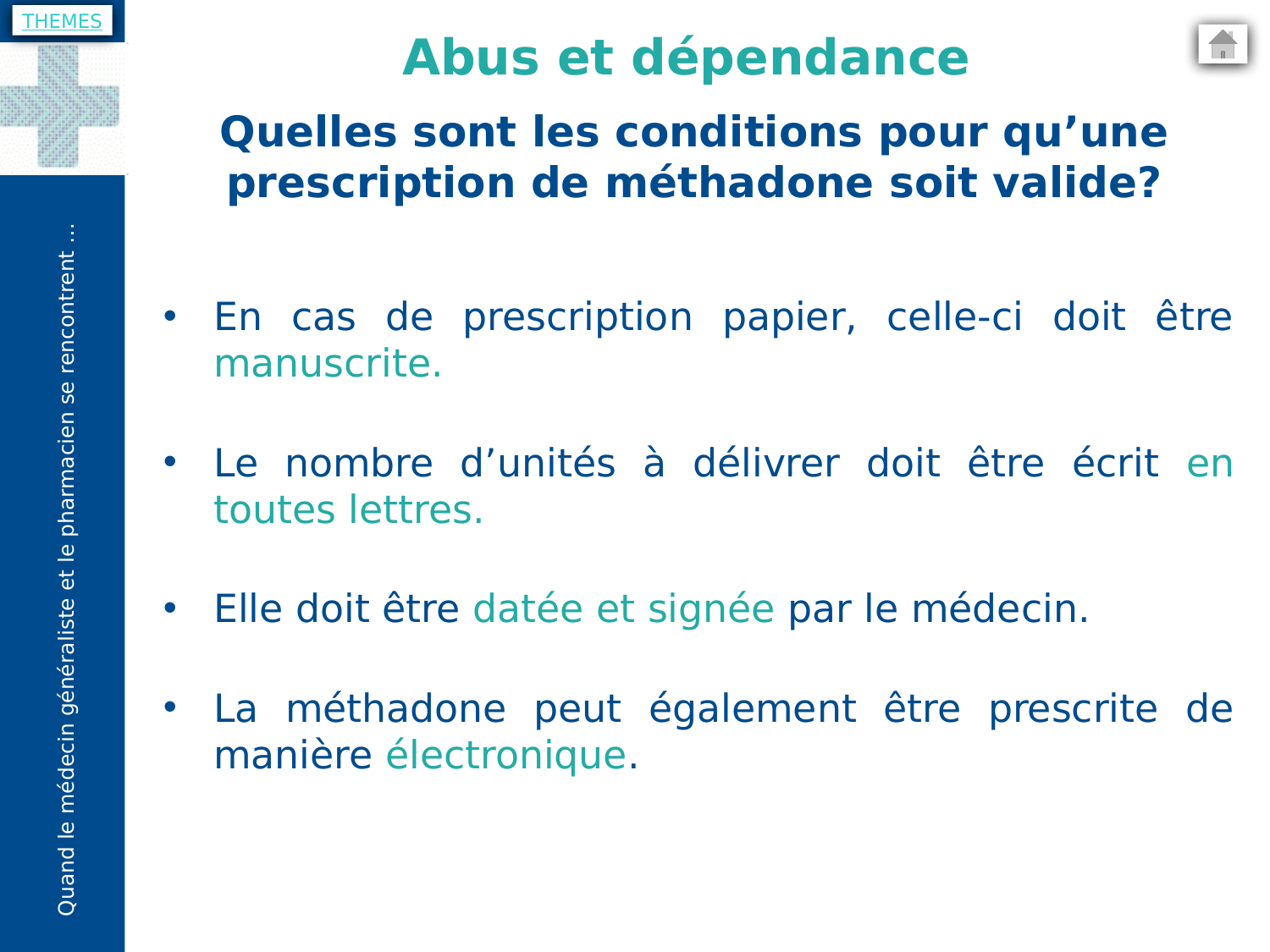

THEMES

Abus et dépendance
Quelles sont les conditions pour qu’une prescription de méthadone soit valide?
En cas de prescription papier, celle-ci doit être manuscrite.
Le nombre d’unités à délivrer doit être écrit en toutes lettres.
Elle doit être datée et signée par le médecin.
La méthadone peut également être prescrite de manière électronique.